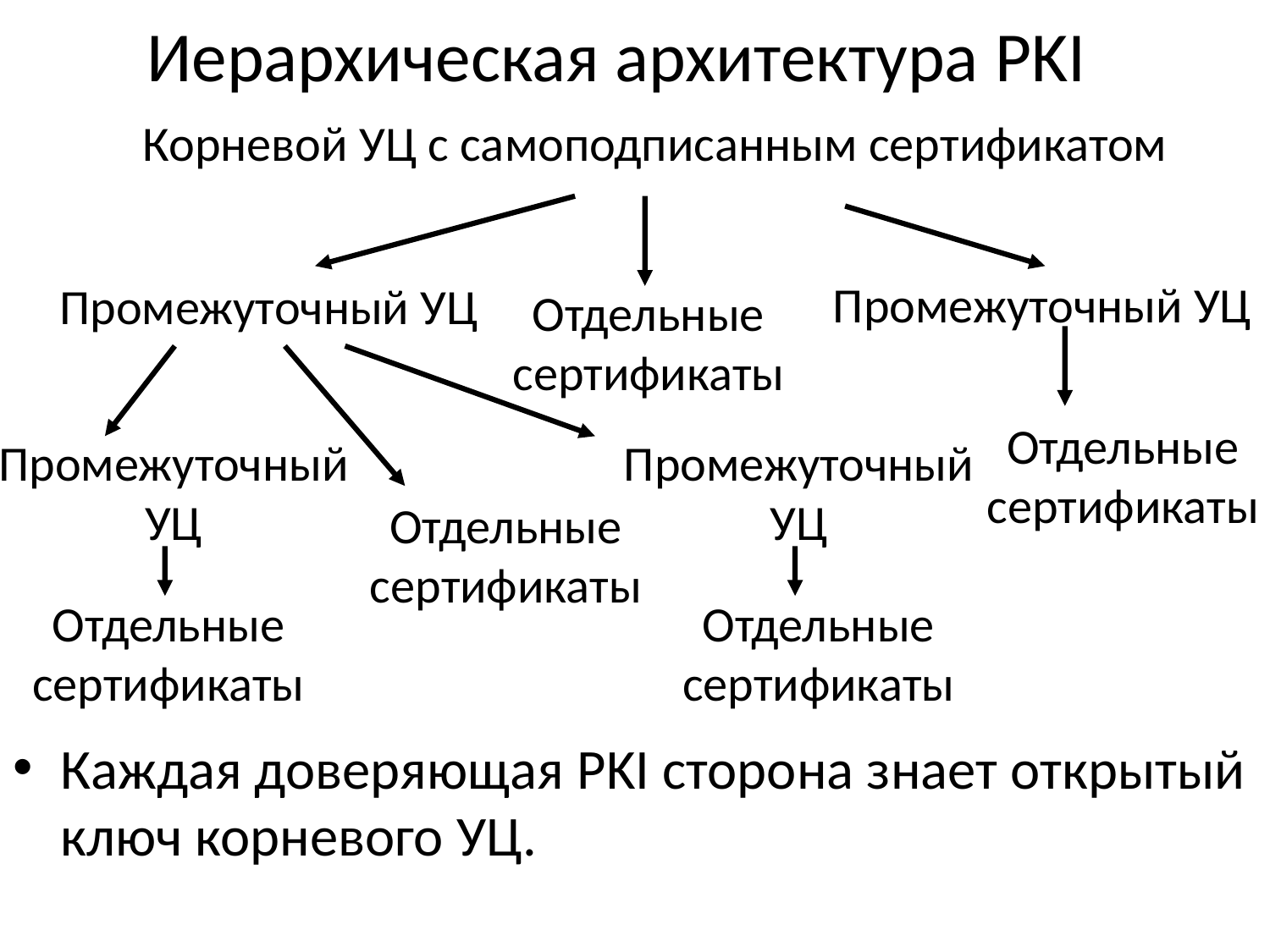

# Иерархическая архитектура PKI
Корневой УЦ с самоподписанным сертификатом

Промежуточный УЦ
Промежуточный УЦ
Отдельные
сертификаты

Отдельные
сертификаты
Промежуточный
УЦ
Промежуточный
УЦ
Отдельные
сертификаты

Отдельные
сертификаты
Отдельные
сертификаты
Каждая доверяющая PKI сторона знает открытый ключ корневого УЦ.